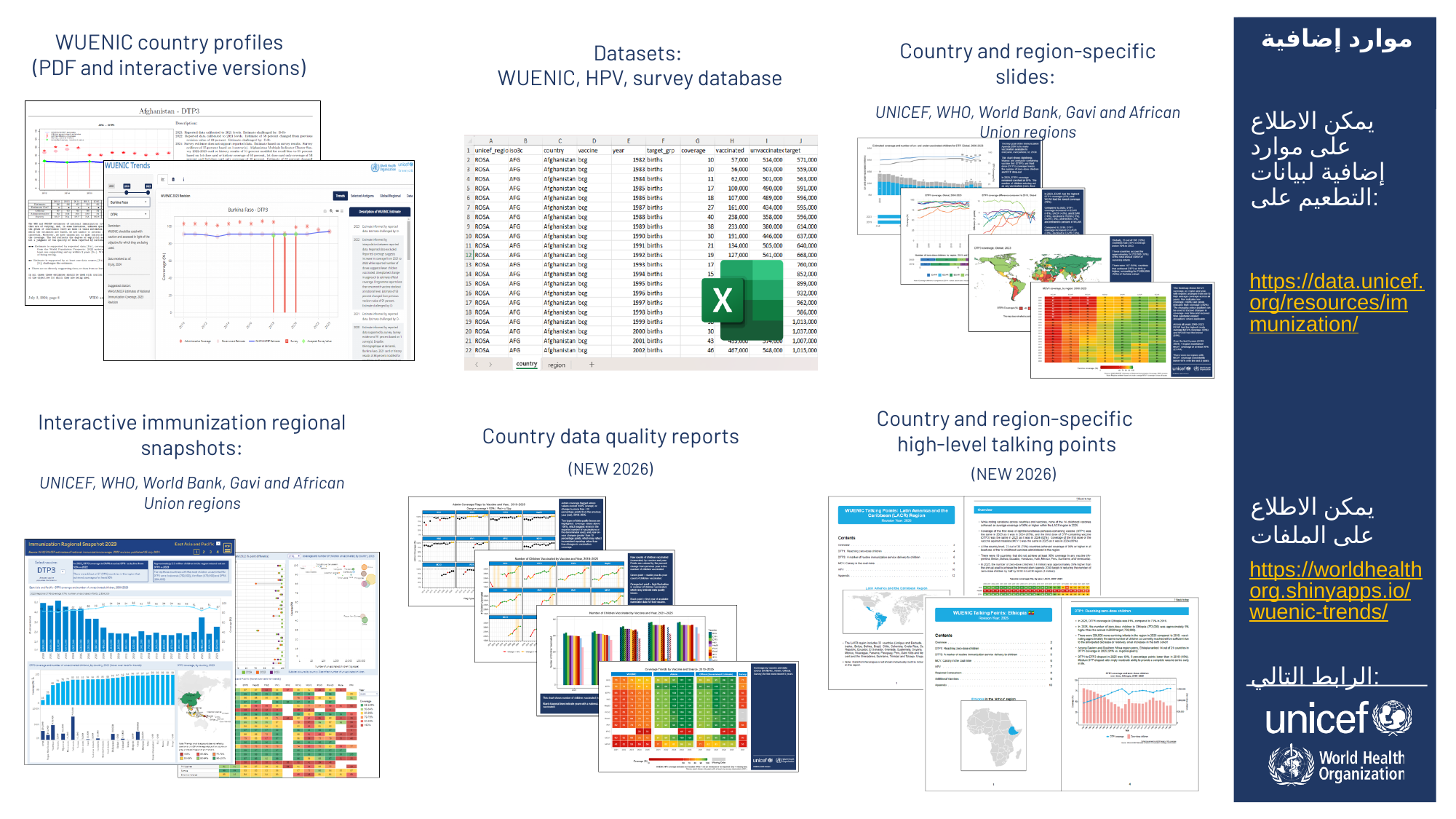

# موارد إضافية
يمكن الاطلاع على موارد إضافية لبيانات التطعيم على:

يمكن الاطلاع على الملفات التعريفية التفاعلية للبلدان الخاصة بشبكة WUENIC على الرابط التالي:
https://data.unicef.org/resources/immunization/
https://worldhealthorg.shinyapps.io/wuenic-trends/